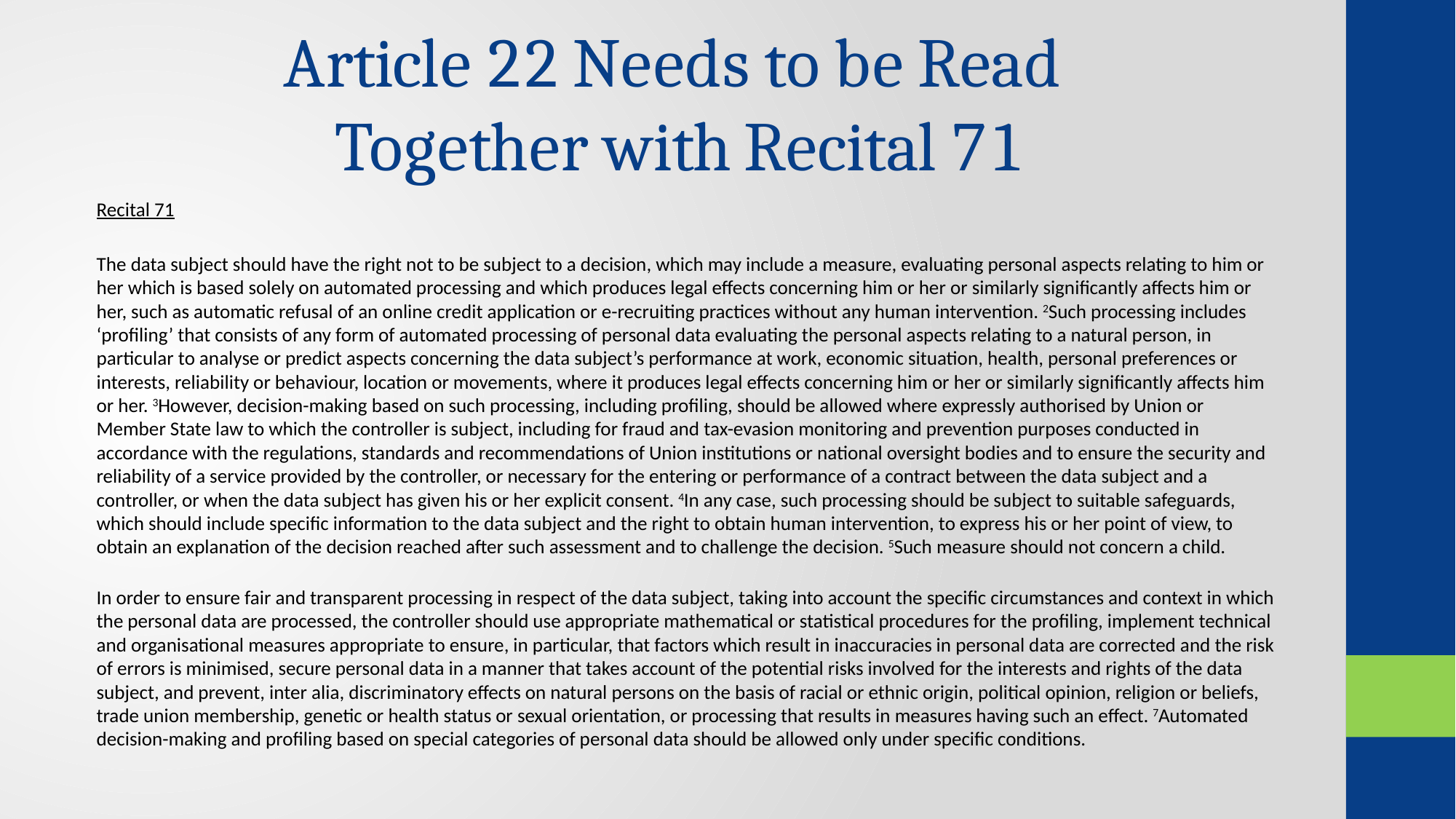

# Article 22 Needs to be Read Together with Recital 71
Recital 71

The data subject should have the right not to be subject to a decision, which may include a measure, evaluating personal aspects relating to him or her which is based solely on automated processing and which produces legal effects concerning him or her or similarly significantly affects him or her, such as automatic refusal of an online credit application or e-recruiting practices without any human intervention. 2Such processing includes ‘profiling’ that consists of any form of automated processing of personal data evaluating the personal aspects relating to a natural person, in particular to analyse or predict aspects concerning the data subject’s performance at work, economic situation, health, personal preferences or interests, reliability or behaviour, location or movements, where it produces legal effects concerning him or her or similarly significantly affects him or her. 3However, decision-making based on such processing, including profiling, should be allowed where expressly authorised by Union or Member State law to which the controller is subject, including for fraud and tax-evasion monitoring and prevention purposes conducted in accordance with the regulations, standards and recommendations of Union institutions or national oversight bodies and to ensure the security and reliability of a service provided by the controller, or necessary for the entering or performance of a contract between the data subject and a controller, or when the data subject has given his or her explicit consent. 4In any case, such processing should be subject to suitable safeguards, which should include specific information to the data subject and the right to obtain human intervention, to express his or her point of view, to obtain an explanation of the decision reached after such assessment and to challenge the decision. 5Such measure should not concern a child.

In order to ensure fair and transparent processing in respect of the data subject, taking into account the specific circumstances and context in which the personal data are processed, the controller should use appropriate mathematical or statistical procedures for the profiling, implement technical and organisational measures appropriate to ensure, in particular, that factors which result in inaccuracies in personal data are corrected and the risk of errors is minimised, secure personal data in a manner that takes account of the potential risks involved for the interests and rights of the data subject, and prevent, inter alia, discriminatory effects on natural persons on the basis of racial or ethnic origin, political opinion, religion or beliefs, trade union membership, genetic or health status or sexual orientation, or processing that results in measures having such an effect. 7Automated decision-making and profiling based on special categories of personal data should be allowed only under specific conditions.